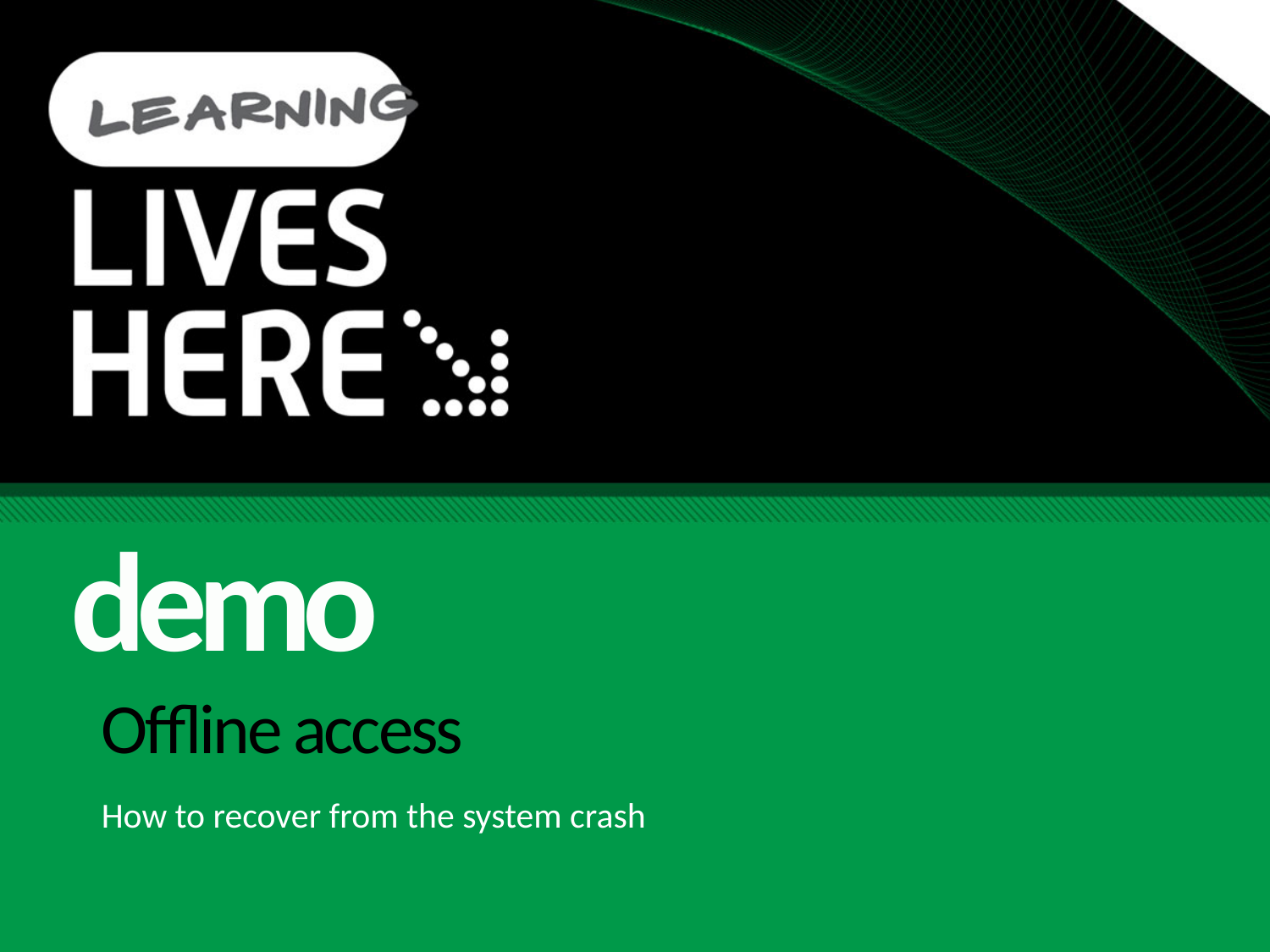

demo
# Offline access
How to recover from the system crash